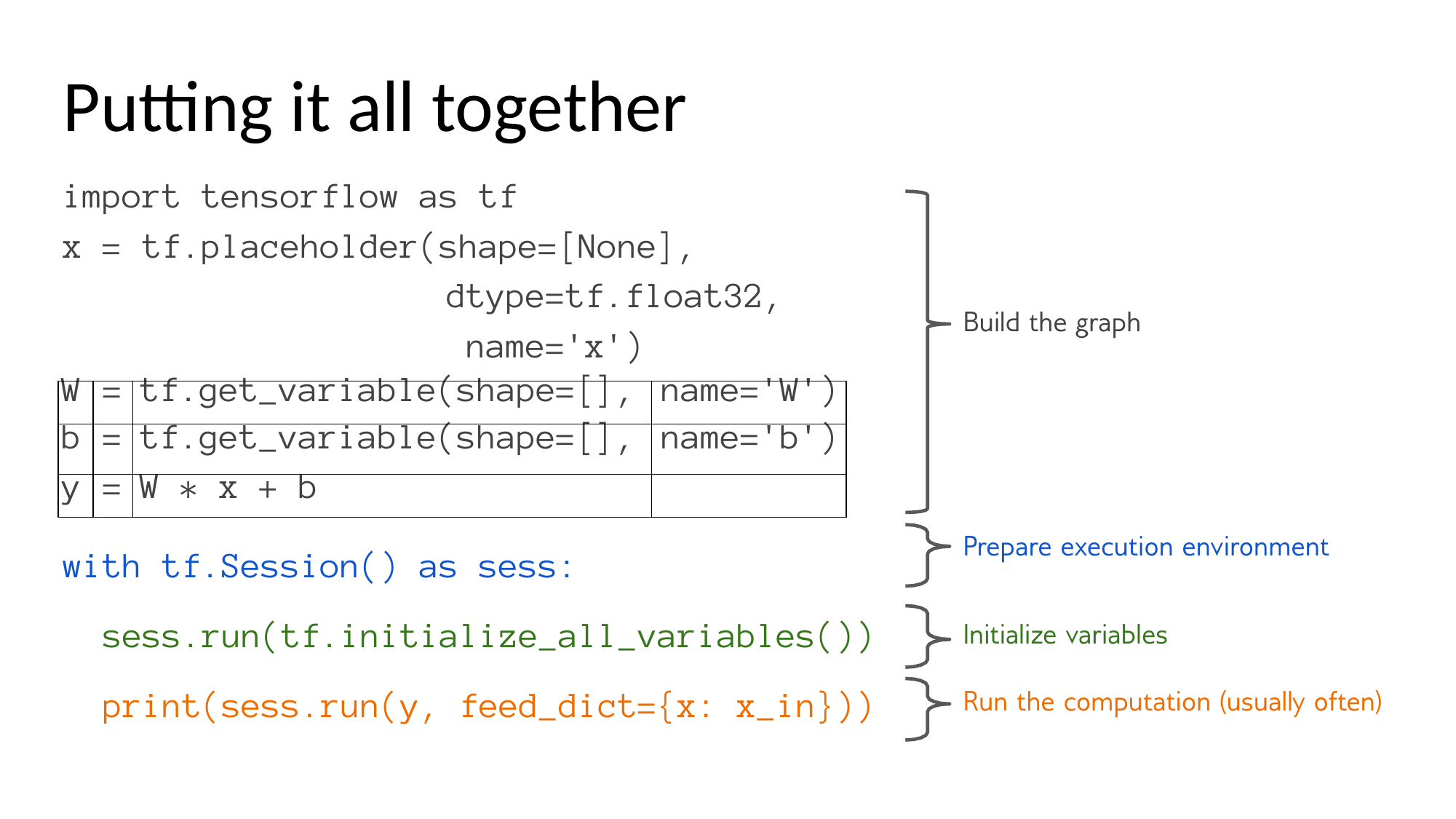

# Putting it all together
import tensorflow as tf
x = tf.placeholder(shape=[None],

dtype=tf.float32,  name='x')
Build the graph
| W | = | tf.get\_variable(shape=[], | name='W') |
| --- | --- | --- | --- |
| b | = | tf.get\_variable(shape=[], | name='b') |
| y | = | W \* x + b |  |

Prepare execution environment
with tf.Session() as sess:

sess.run(tf.initialize_all_variables())
Initialize variables
print(sess.run(y, feed_dict={x: x_in}))
Run the computation (usually often)